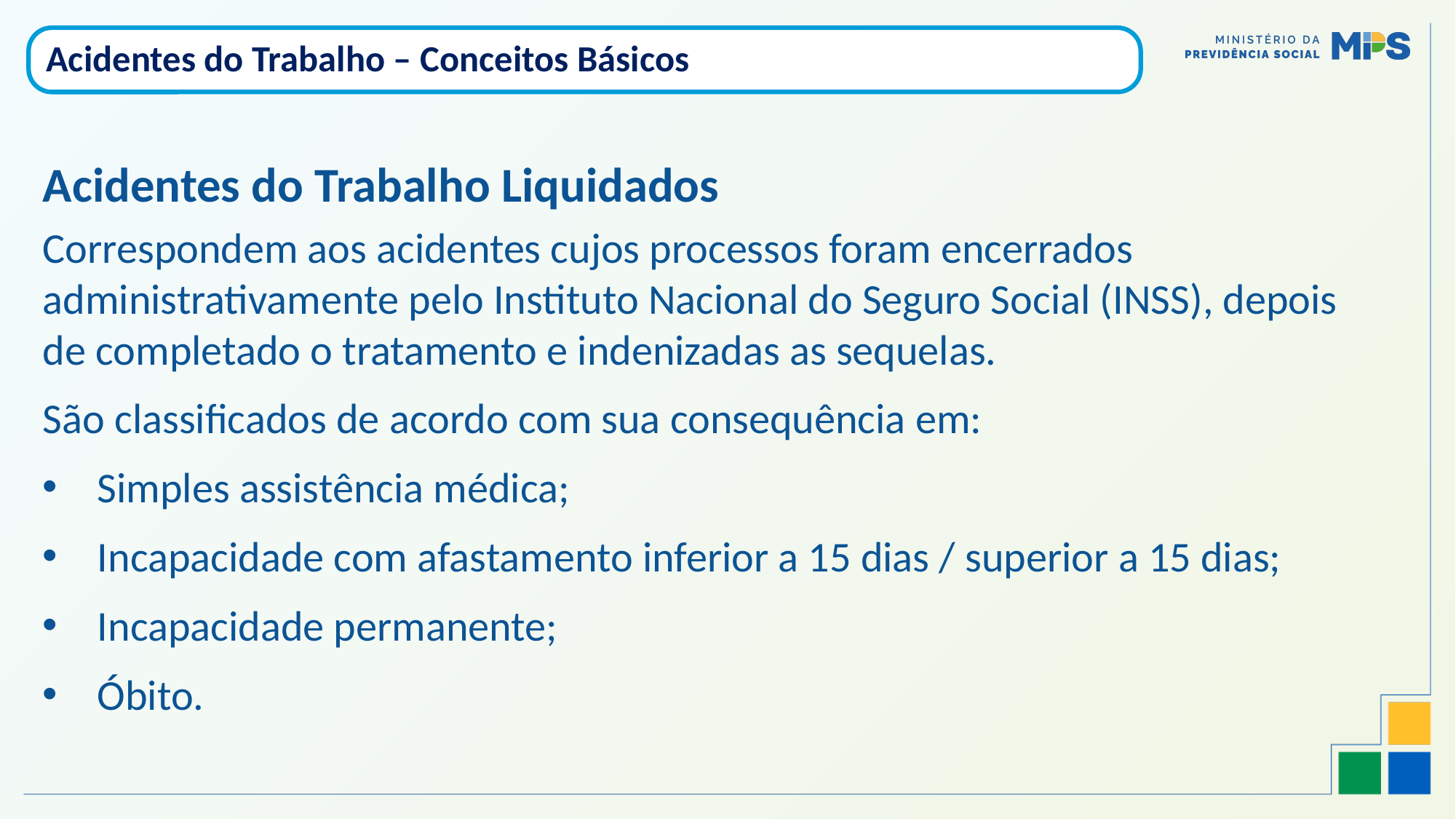

Acidentes do Trabalho – Conceitos Básicos
Acidentes do Trabalho Liquidados
Correspondem aos acidentes cujos processos foram encerrados administrativamente pelo Instituto Nacional do Seguro Social (INSS), depois de completado o tratamento e indenizadas as sequelas.
São classificados de acordo com sua consequência em:
Simples assistência médica;
Incapacidade com afastamento inferior a 15 dias / superior a 15 dias;
Incapacidade permanente;
Óbito.